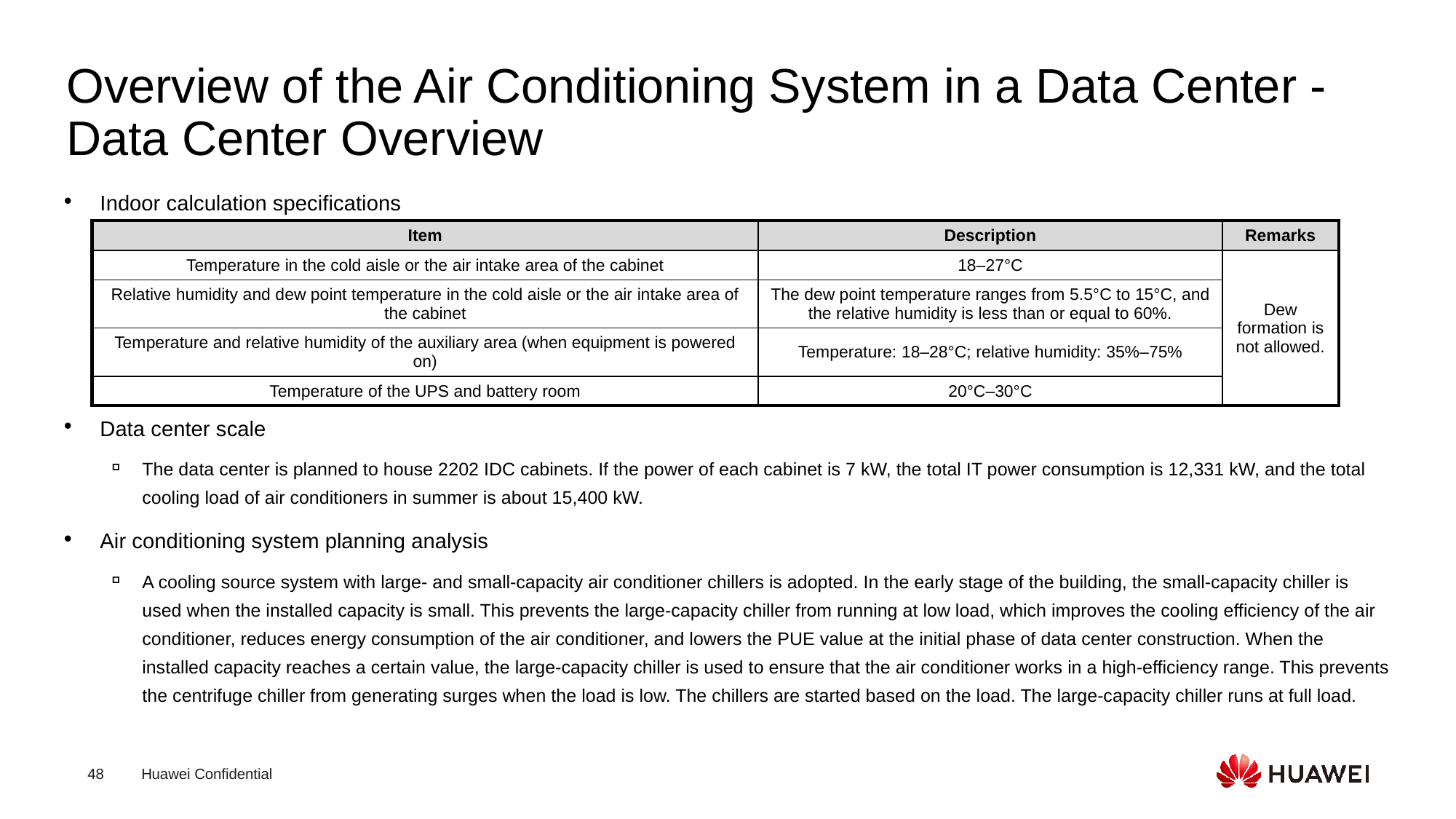

# Overview of the Air Conditioning System in a Data Center - Data Center Overview
Indoor calculation specifications

Data center scale
The data center is planned to house 2202 IDC cabinets. If the power of each cabinet is 7 kW, the total IT power consumption is 12,331 kW, and the total cooling load of air conditioners in summer is about 15,400 kW.
Air conditioning system planning analysis
A cooling source system with large- and small-capacity air conditioner chillers is adopted. In the early stage of the building, the small-capacity chiller is used when the installed capacity is small. This prevents the large-capacity chiller from running at low load, which improves the cooling efficiency of the air conditioner, reduces energy consumption of the air conditioner, and lowers the PUE value at the initial phase of data center construction. When the installed capacity reaches a certain value, the large-capacity chiller is used to ensure that the air conditioner works in a high-efficiency range. This prevents the centrifuge chiller from generating surges when the load is low. The chillers are started based on the load. The large-capacity chiller runs at full load.
| Item | Description | Remarks |
| --- | --- | --- |
| Temperature in the cold aisle or the air intake area of the cabinet | 18–27°C | Dew formation is not allowed. |
| Relative humidity and dew point temperature in the cold aisle or the air intake area of the cabinet | The dew point temperature ranges from 5.5°C to 15°C, and the relative humidity is less than or equal to 60%. |  |
| Temperature and relative humidity of the auxiliary area (when equipment is powered on) | Temperature: 18–28°C; relative humidity: 35%–75% |  |
| Temperature of the UPS and battery room | 20°C–30°C |  |